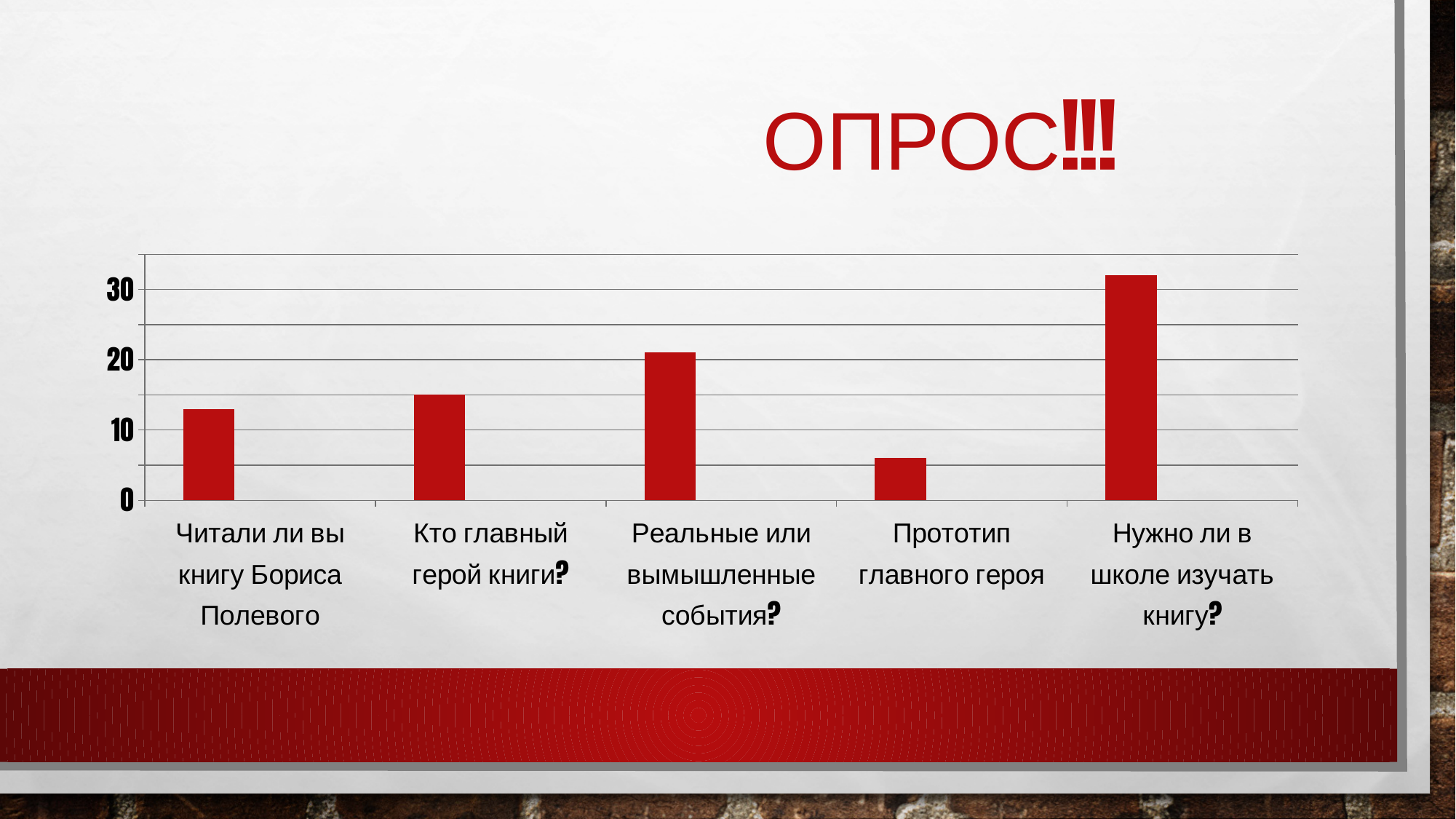

# опрос!!!

### Chart

| Category | Сколько человек читало | Столбец2 | Столбец3 |
|---|---|---|---|
| Читали ли вы книгу Бориса Полевого | 13.0 | None | None |
| Кто главный герой книги? | 15.0 | None | None |
| Реальные или вымышленные события? | 21.0 | None | None |
| Прототип главного героя | 6.0 | None | None |
| Нужно ли в школе изучать книгу? | 32.0 | None | None |